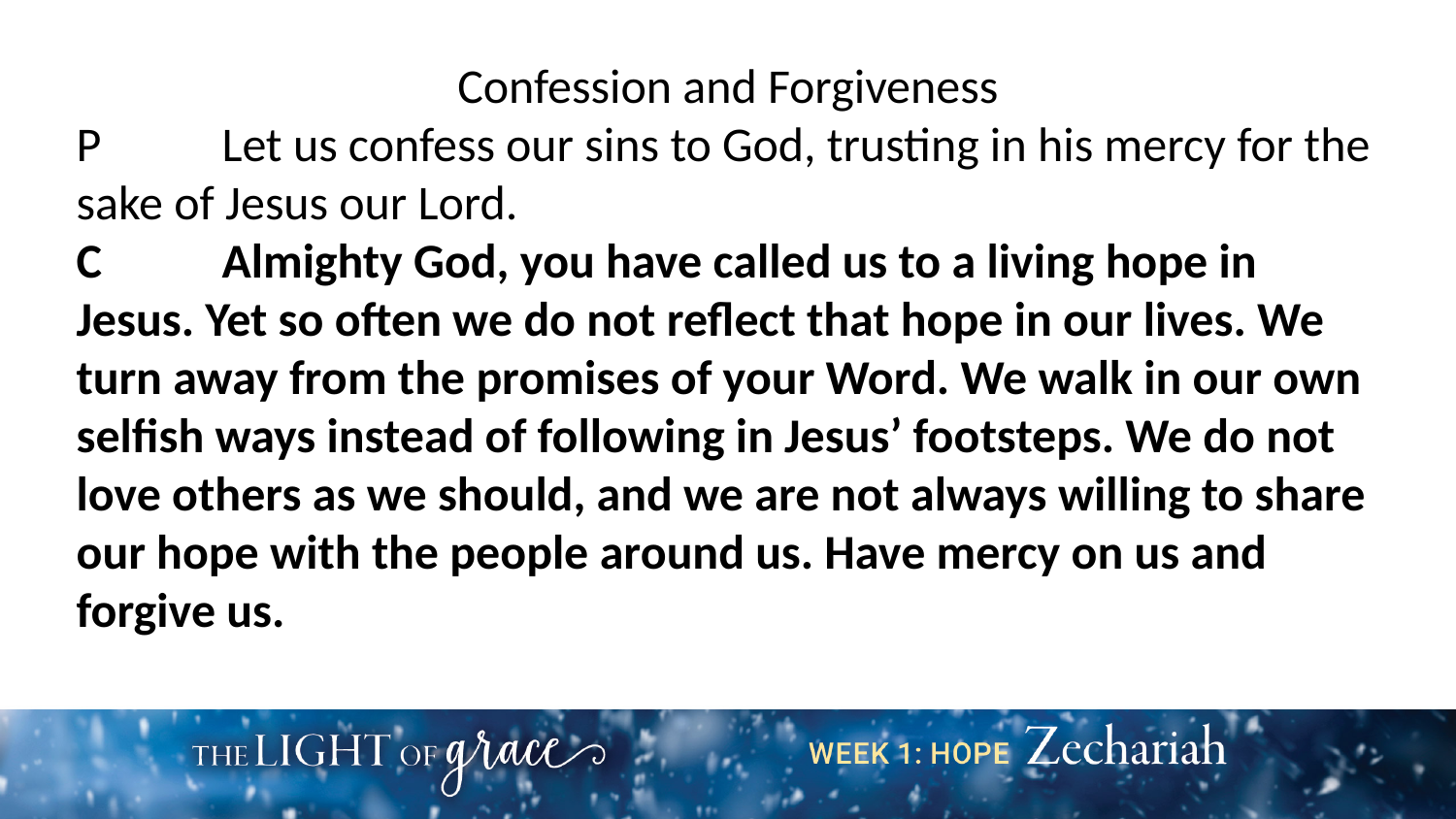

Confession and Forgiveness
P	Let us confess our sins to God, trusting in his mercy for the sake of Jesus our Lord.
C	Almighty God, you have called us to a living hope in Jesus. Yet so often we do not reflect that hope in our lives. We turn away from the promises of your Word. We walk in our own selfish ways instead of following in Jesus’ footsteps. We do not love others as we should, and we are not always willing to share our hope with the people around us. Have mercy on us and forgive us.